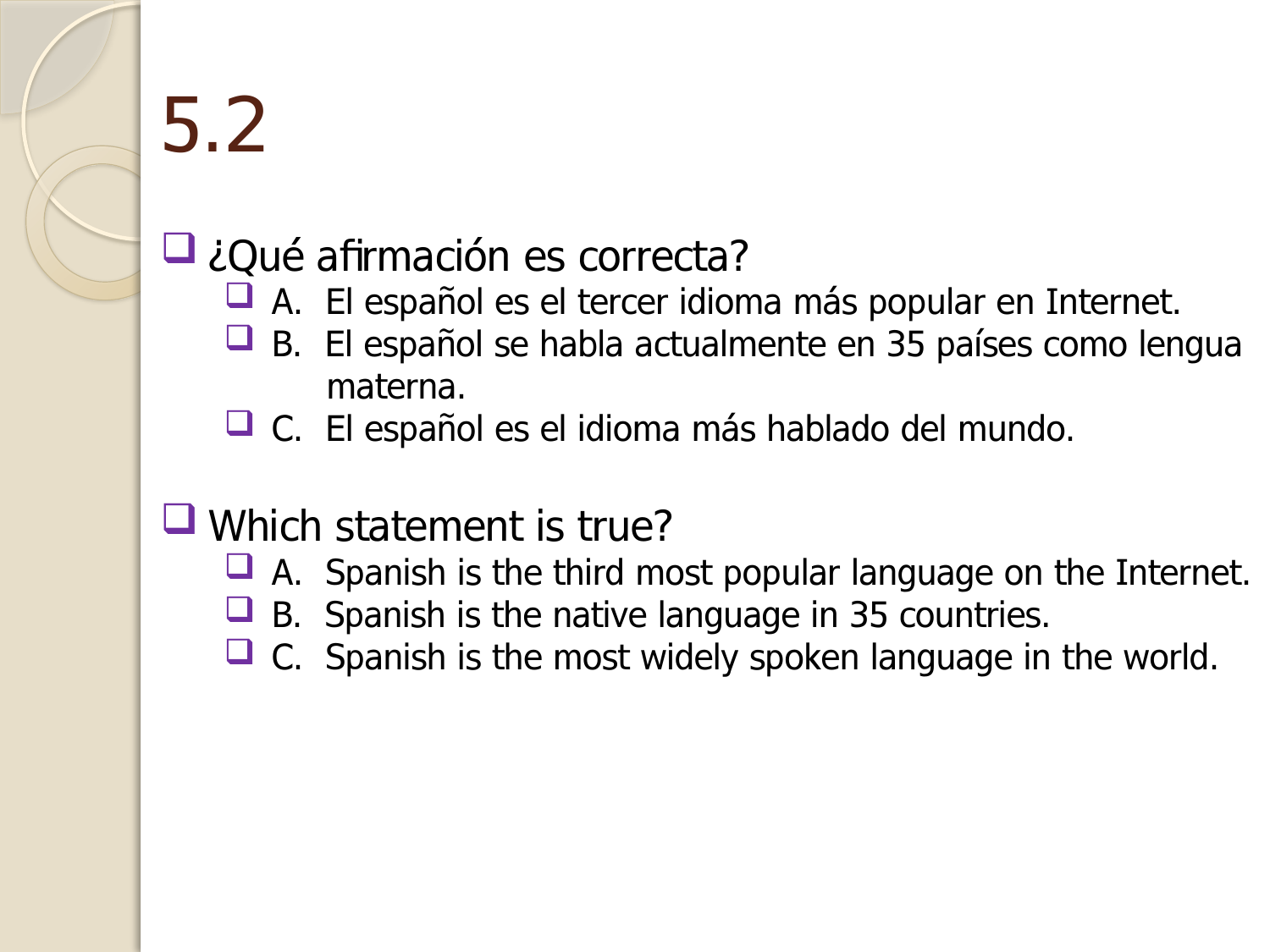

# 5.2
¿Qué afirmación es correcta?
A.  El español es el tercer idioma más popular en Internet.
B.  El español se habla actualmente en 35 países como lengua
     materna.
C.  El español es el idioma más hablado del mundo.

Which statement is true?
A.  Spanish is the third most popular language on the Internet.
B.  Spanish is the native language in 35 countries.
C.  Spanish is the most widely spoken language in the world.